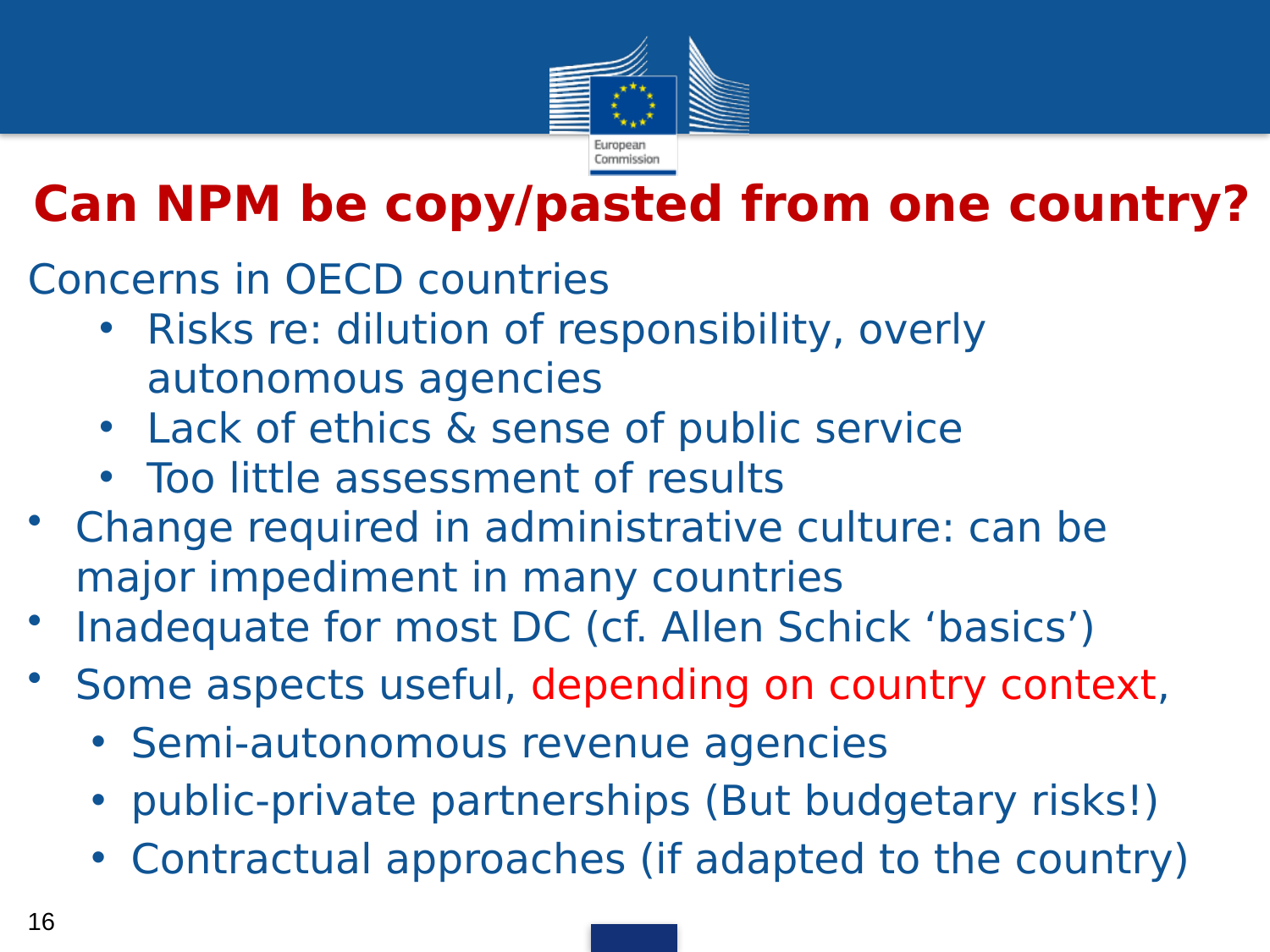

# Can NPM be copy/pasted from one country?
Concerns in OECD countries
Risks re: dilution of responsibility, overly autonomous agencies
Lack of ethics & sense of public service
Too little assessment of results
Change required in administrative culture: can be major impediment in many countries
Inadequate for most DC (cf. Allen Schick ‘basics’)
Some aspects useful, depending on country context,
Semi-autonomous revenue agencies
public-private partnerships (But budgetary risks!)
Contractual approaches (if adapted to the country)
16